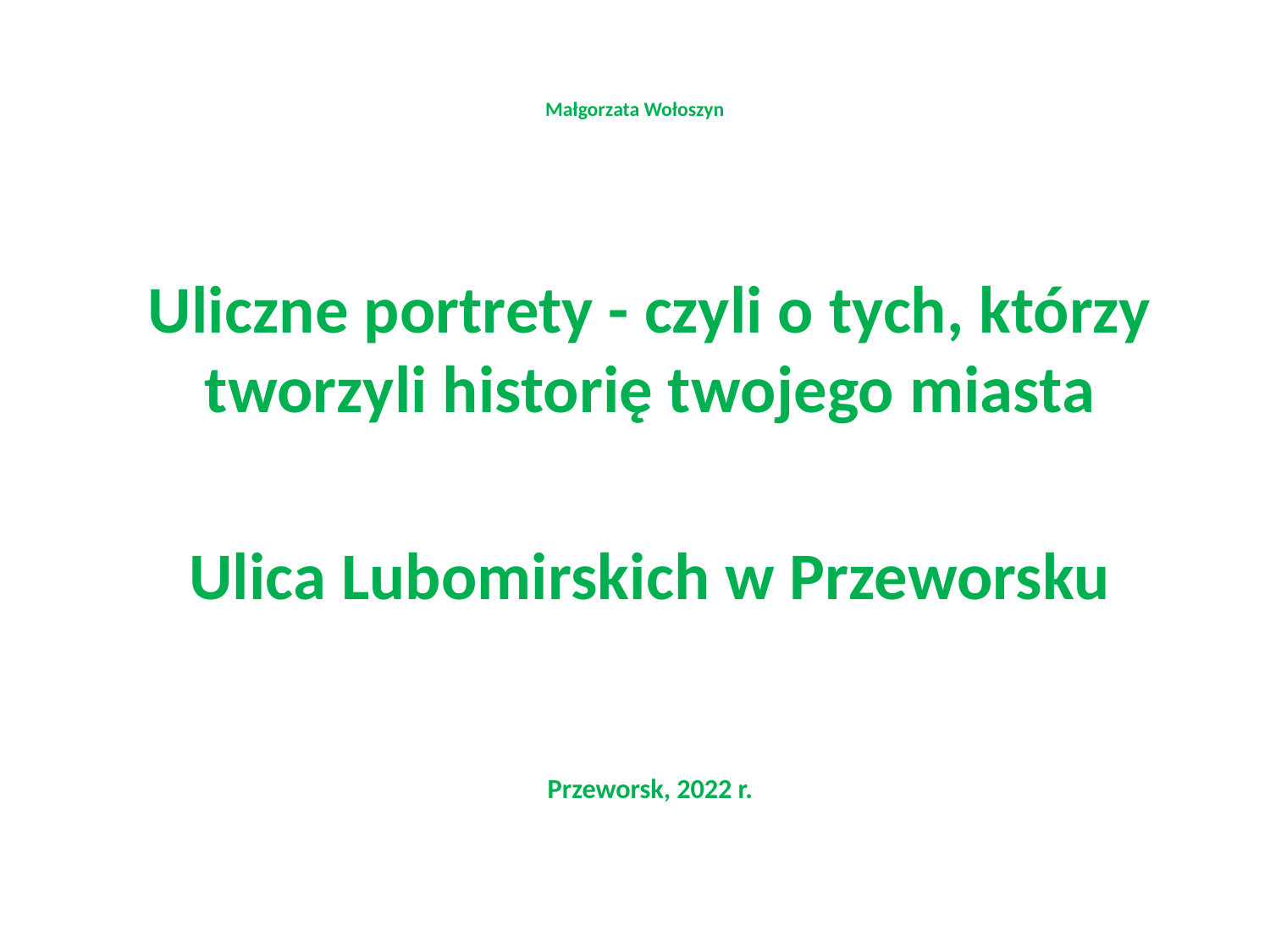

# Małgorzata Wołoszyn

Uliczne portrety - czyli o tych, którzy tworzyli historię twojego miasta

Ulica Lubomirskich w Przeworsku

Przeworsk, 2022 r.